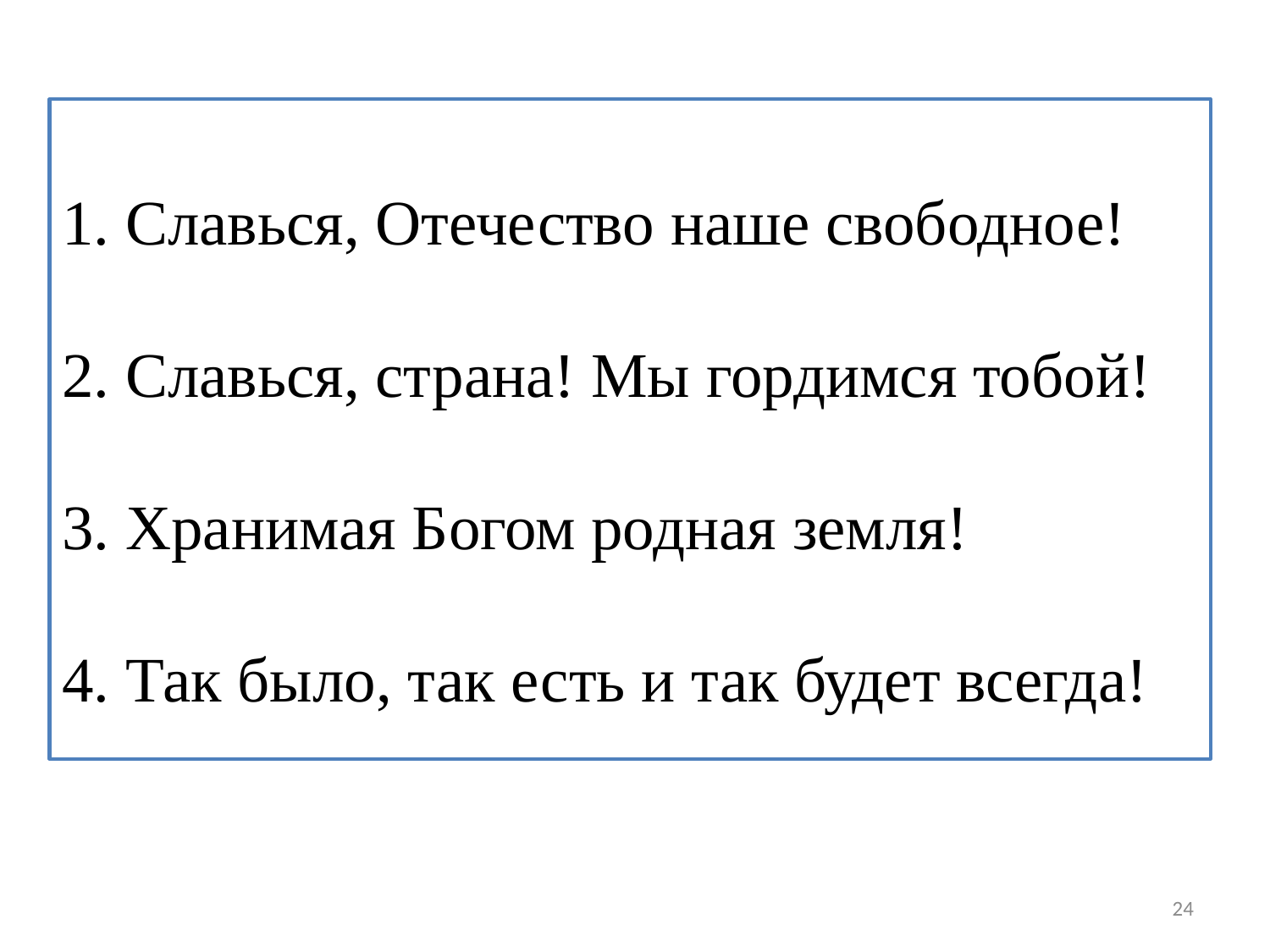

1. Славься, Отечество наше свободное!

2. Славься, страна! Мы гордимся тобой!

3. Хранимая Богом родная земля!

4. Так было, так есть и так будет всегда!

24